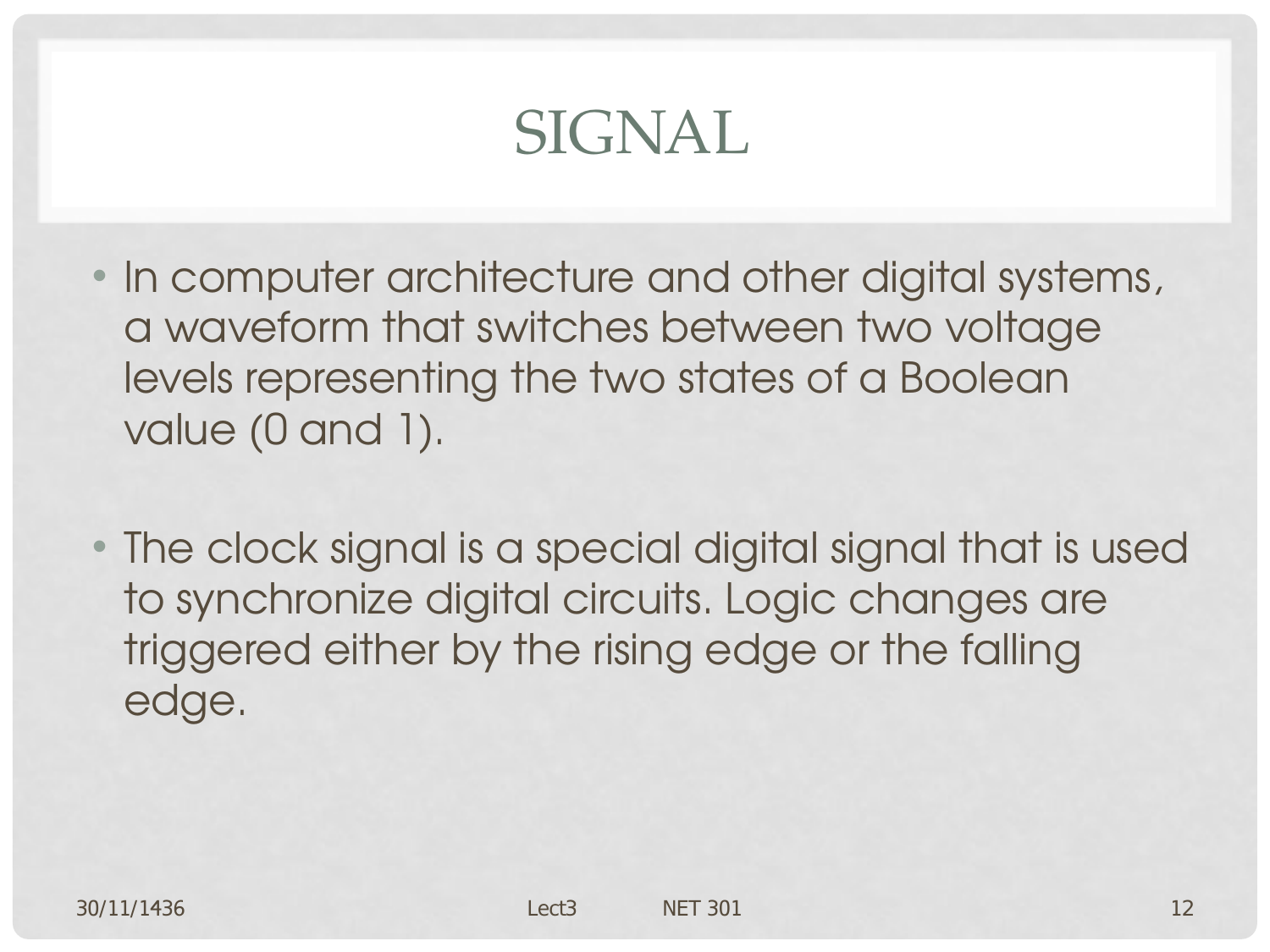

# signal
In computer architecture and other digital systems, a waveform that switches between two voltage levels representing the two states of a Boolean value (0 and 1).

The clock signal is a special digital signal that is used to synchronize digital circuits. Logic changes are triggered either by the rising edge or the falling edge.

30/11/1436
Lect3             NET 301
12